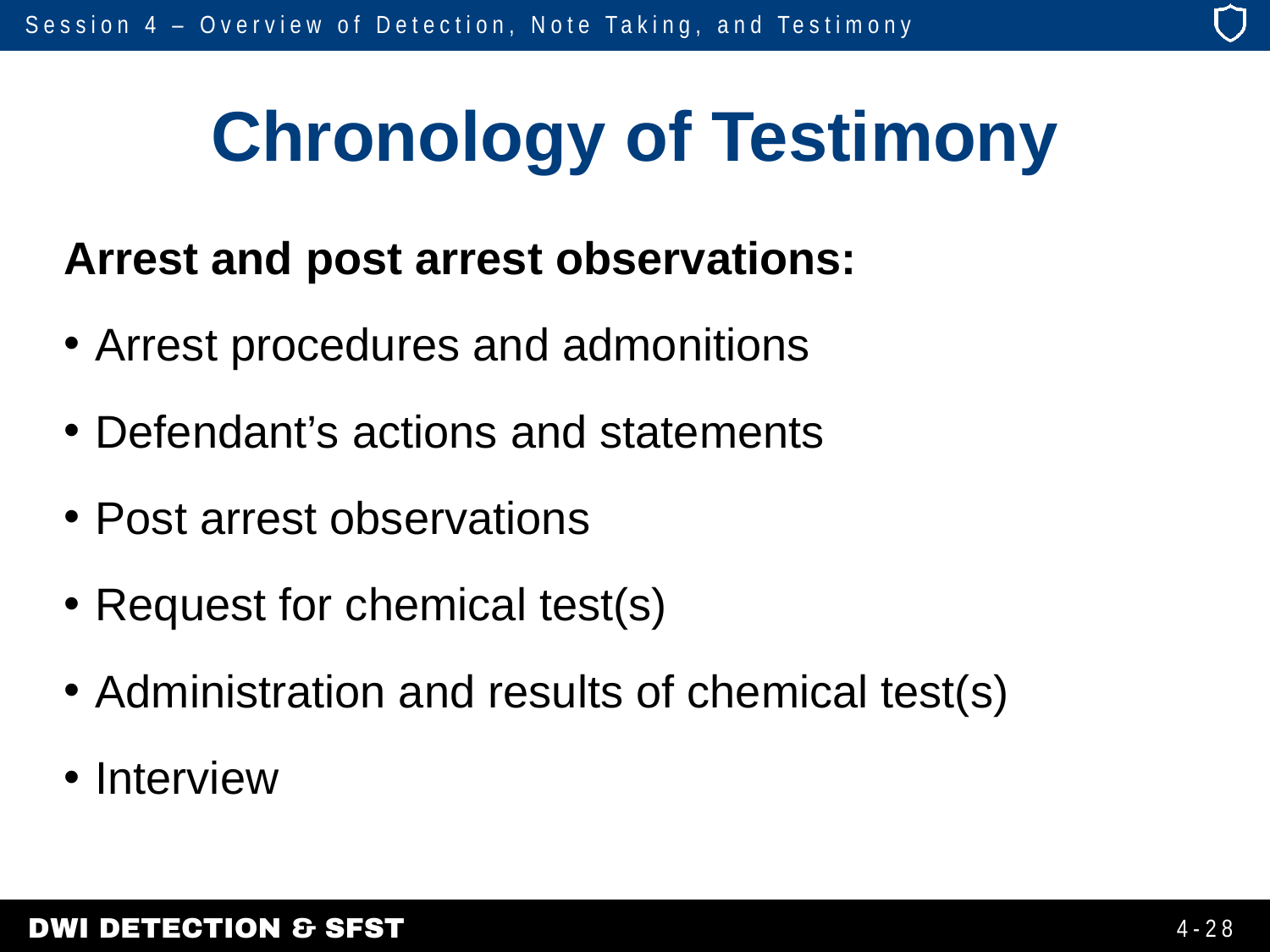

# Chronology of Testimony
Arrest and post arrest observations:
Arrest procedures and admonitions
Defendant’s actions and statements
Post arrest observations
Request for chemical test(s)
Administration and results of chemical test(s)
Interview

4-28